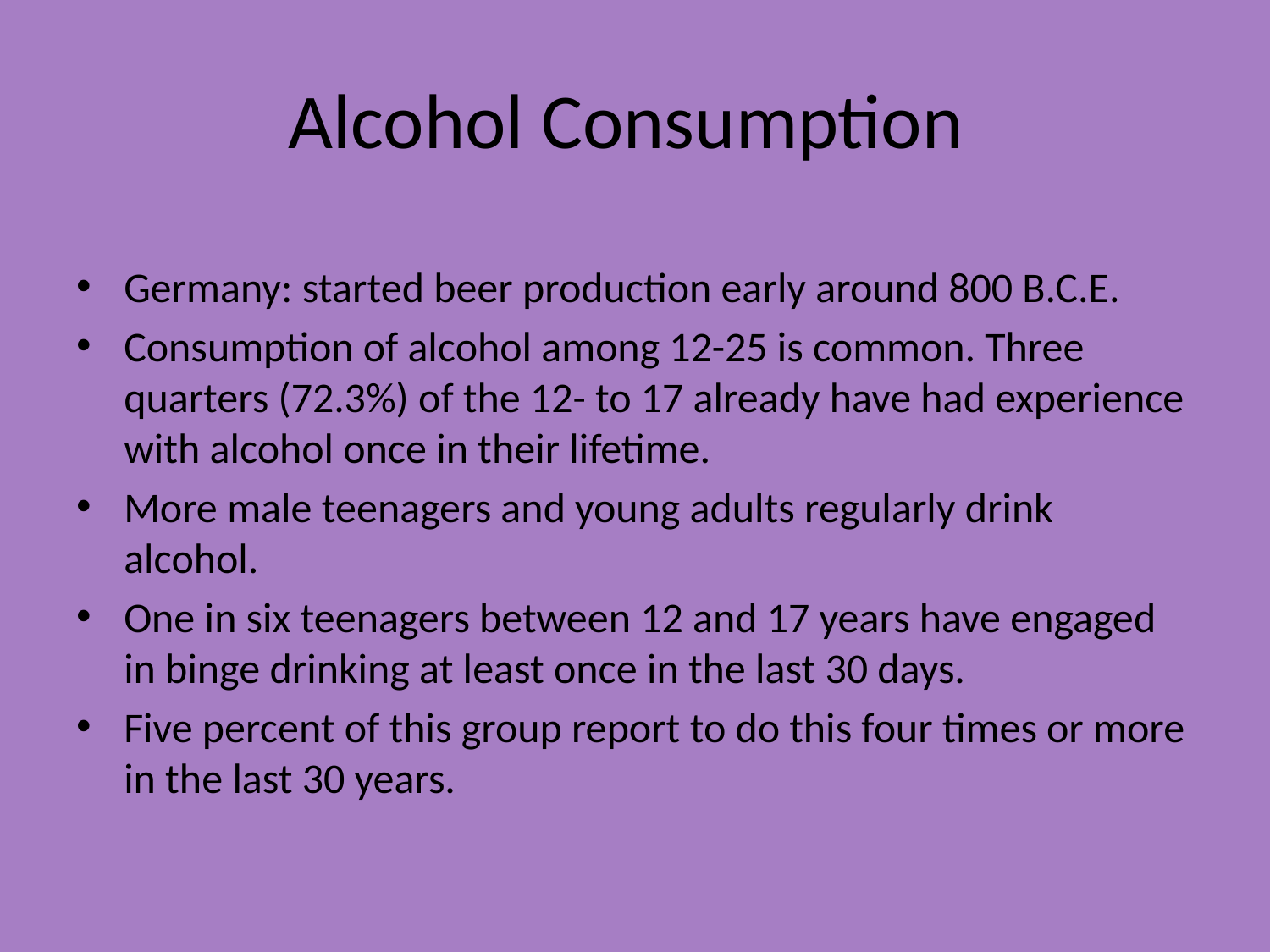

# Alcohol Consumption
Germany: started beer production early around 800 B.C.E.
Consumption of alcohol among 12-25 is common. Three quarters (72.3%) of the 12- to 17 already have had experience with alcohol once in their lifetime.
More male teenagers and young adults regularly drink alcohol.
One in six teenagers between 12 and 17 years have engaged in binge drinking at least once in the last 30 days.
Five percent of this group report to do this four times or more in the last 30 years.